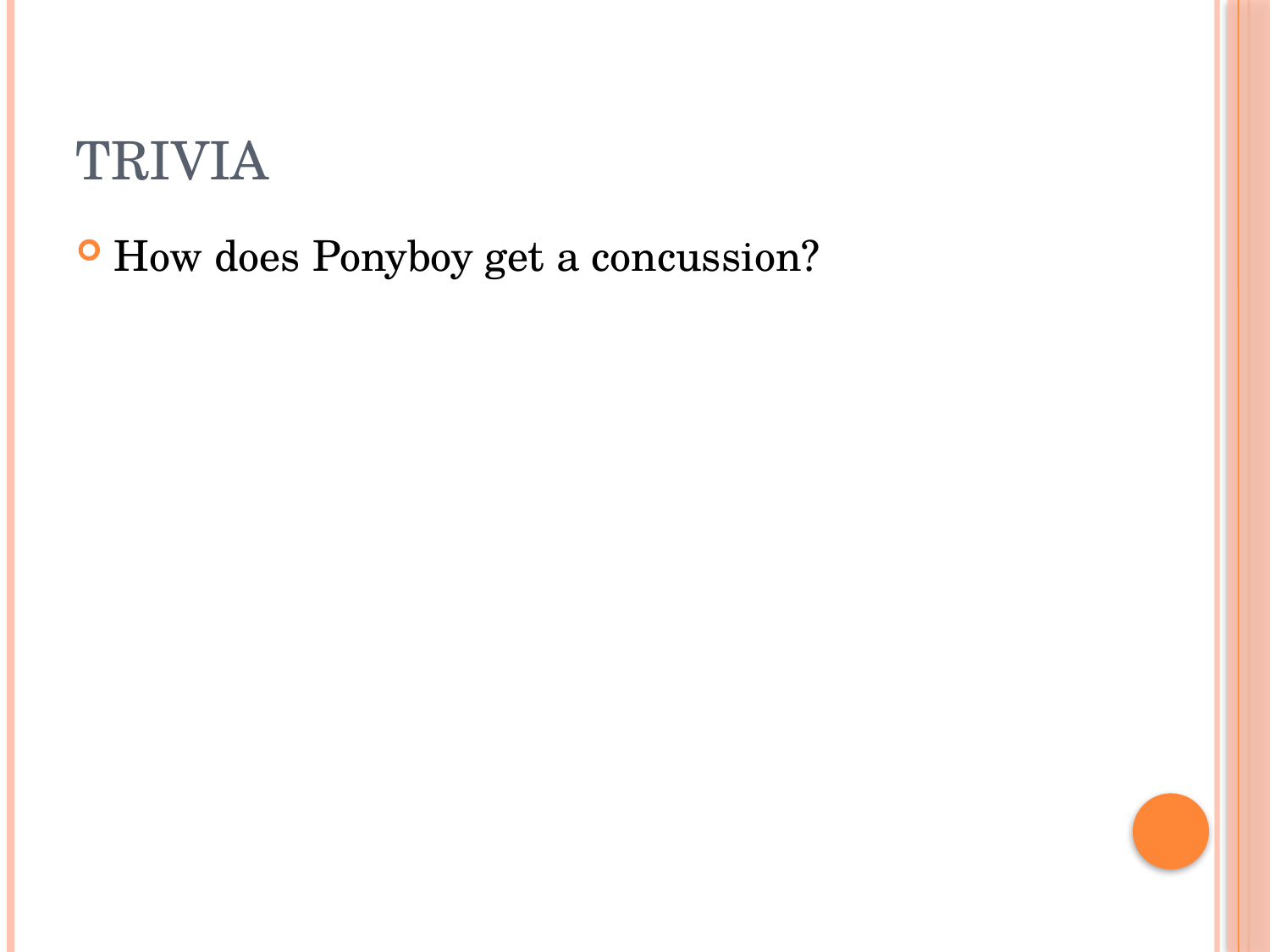

# Trivia
How does Ponyboy get a concussion?